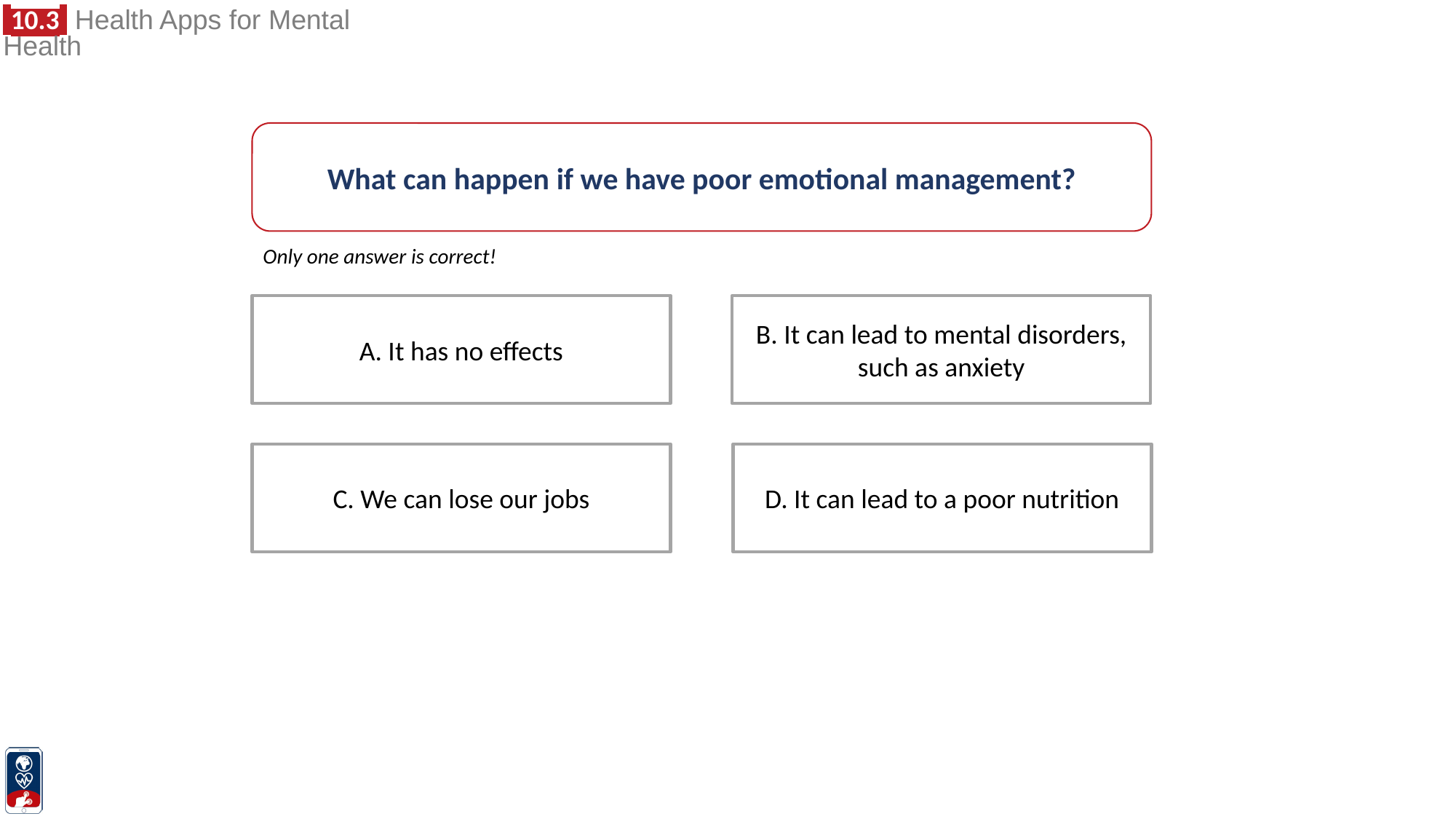

What can happen if we have poor emotional management?
Only one answer is correct!
A. It has no effects
B. It can lead to mental disorders, such as anxiety
C. We can lose our jobs
D. It can lead to a poor nutrition